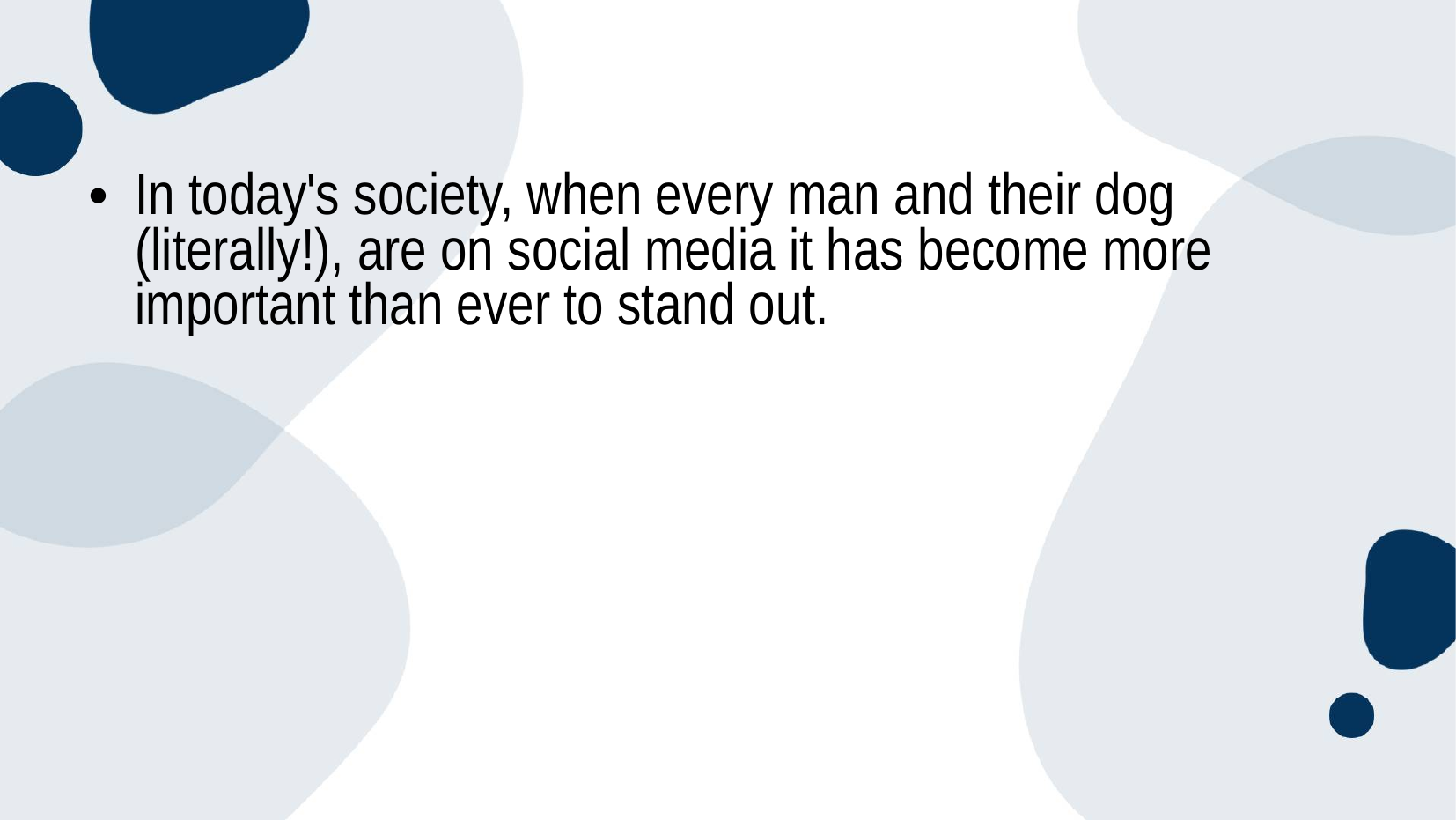

In today's society, when every man and their dog (literally!), are on social media it has become more important than ever to stand out.